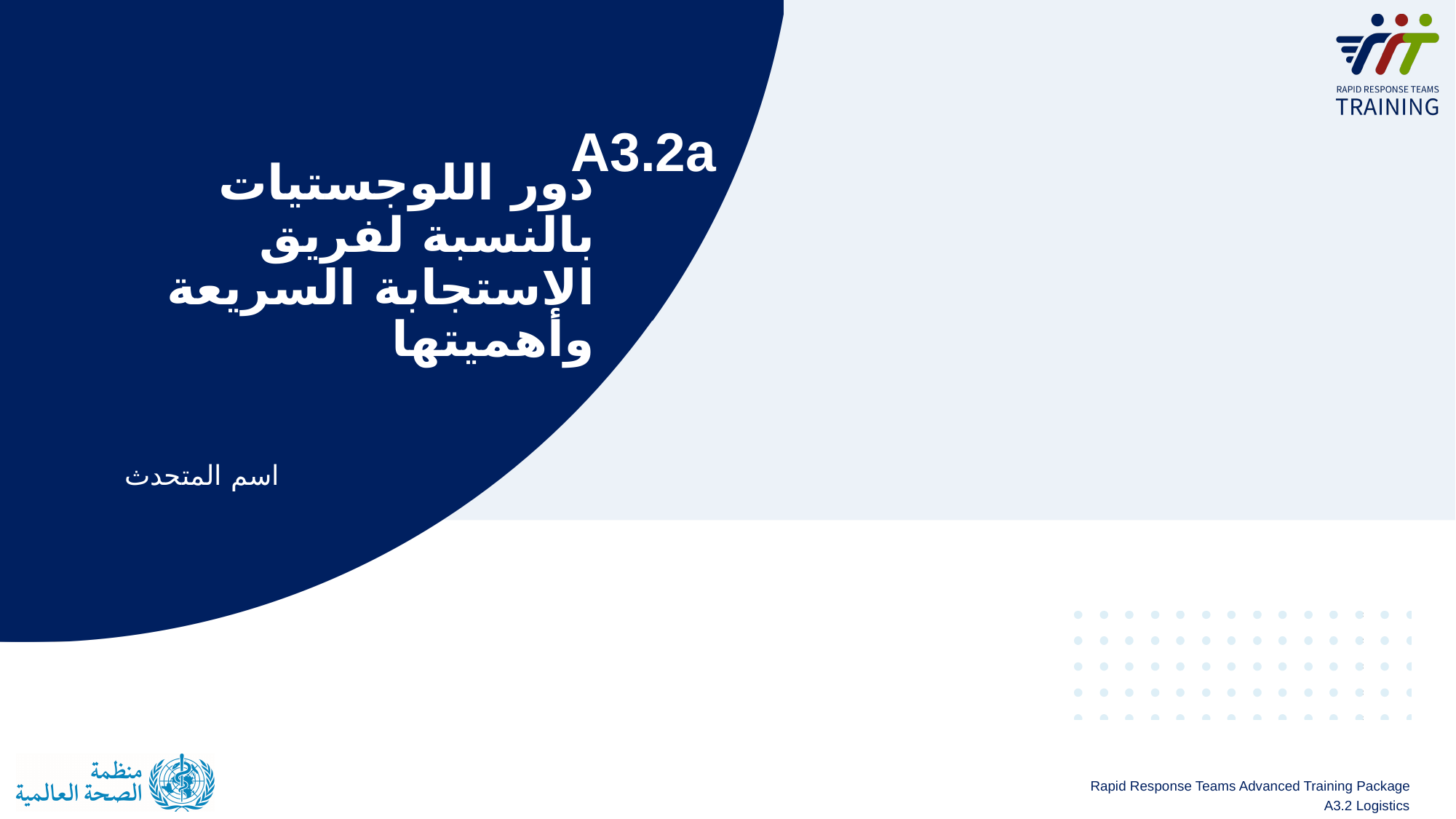

A3.2a
دور اللوجستيات بالنسبة لفريق الاستجابة السريعة وأهميتها
اسم المتحدث
1